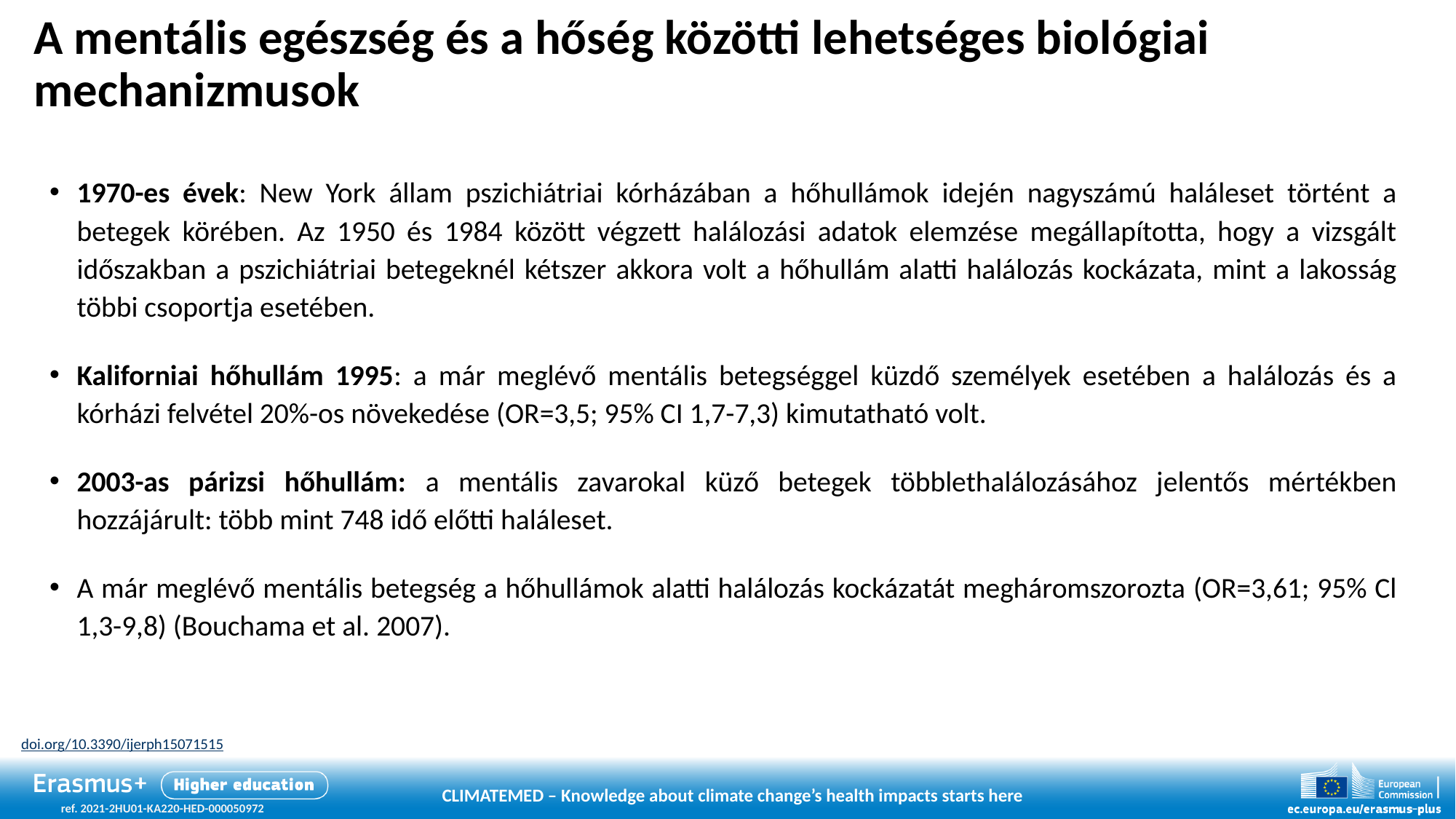

# A mentális egészség és a hőség közötti lehetséges biológiai mechanizmusok
1970-es évek: New York állam pszichiátriai kórházában a hőhullámok idején nagyszámú haláleset történt a betegek körében. Az 1950 és 1984 között végzett halálozási adatok elemzése megállapította, hogy a vizsgált időszakban a pszichiátriai betegeknél kétszer akkora volt a hőhullám alatti halálozás kockázata, mint a lakosság többi csoportja esetében.
Kaliforniai hőhullám 1995: a már meglévő mentális betegséggel küzdő személyek esetében a halálozás és a kórházi felvétel 20%-os növekedése (OR=3,5; 95% CI 1,7-7,3) kimutatható volt.
2003-as párizsi hőhullám: a mentális zavarokal küző betegek többlethalálozásához jelentős mértékben hozzájárult: több mint 748 idő előtti haláleset.
A már meglévő mentális betegség a hőhullámok alatti halálozás kockázatát megháromszorozta (OR=3,61; 95% Cl 1,3-9,8) (Bouchama et al. 2007).
doi.org/10.3390/ijerph15071515